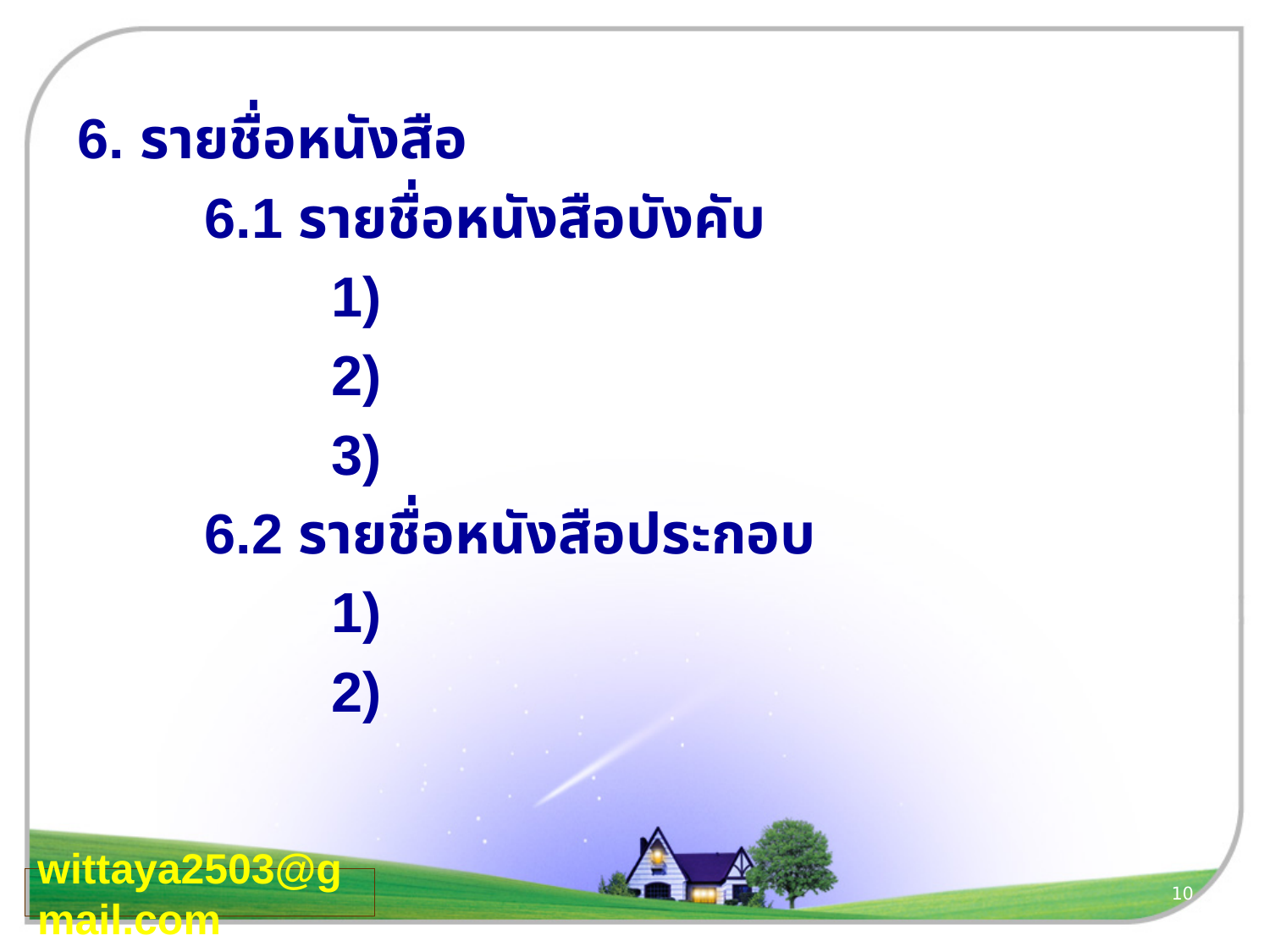

6. รายชื่อหนังสือ
	6.1 รายชื่อหนังสือบังคับ
		1)
		2)
		3)
	6.2 รายชื่อหนังสือประกอบ
		1)
		2)
wittaya2503@gmail.com
10